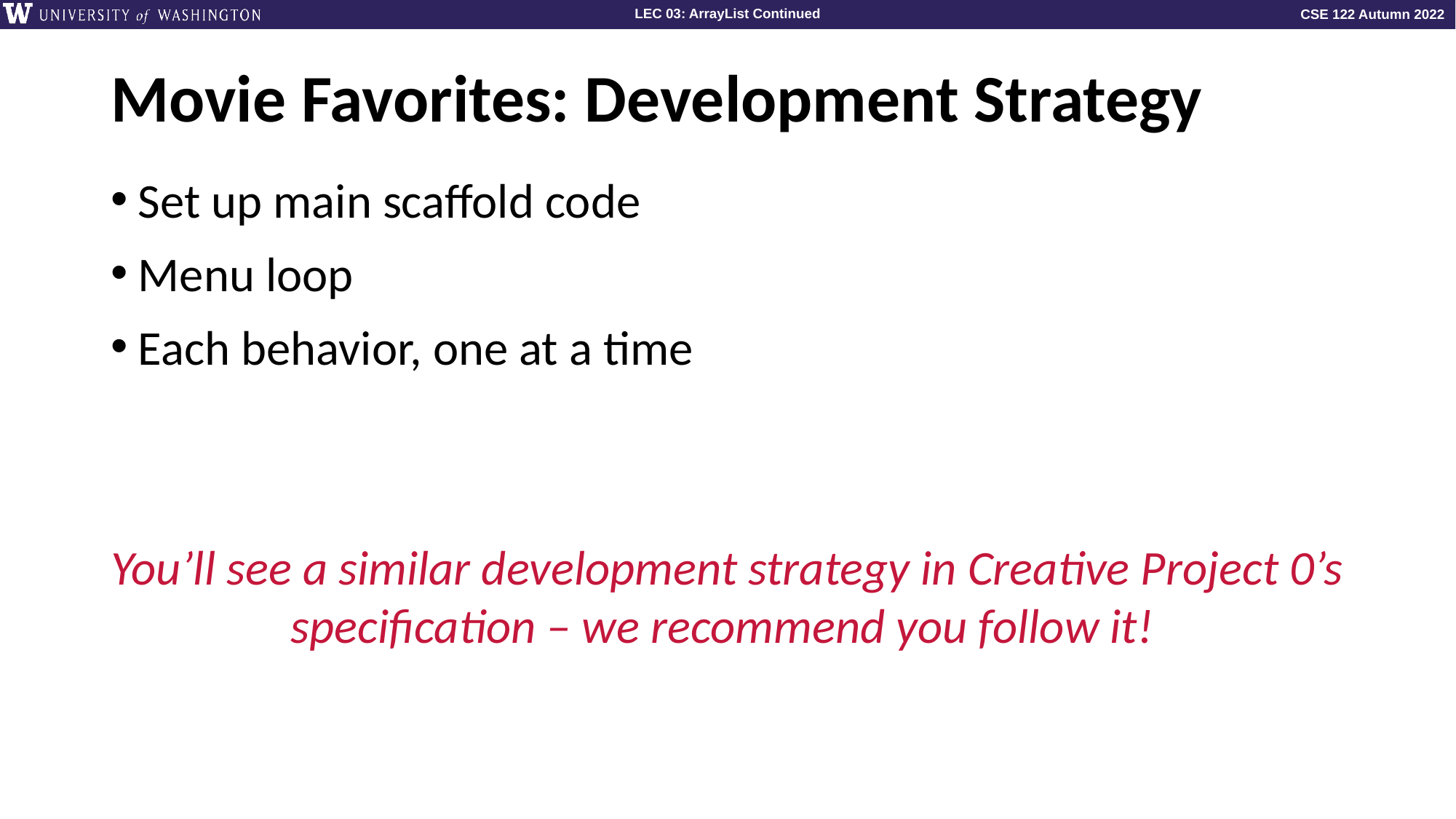

# Movie Favorites: Development Strategy
Set up main scaffold code
Menu loop
Each behavior, one at a time

You’ll see a similar development strategy in Creative Project 0’s specification – we recommend you follow it!